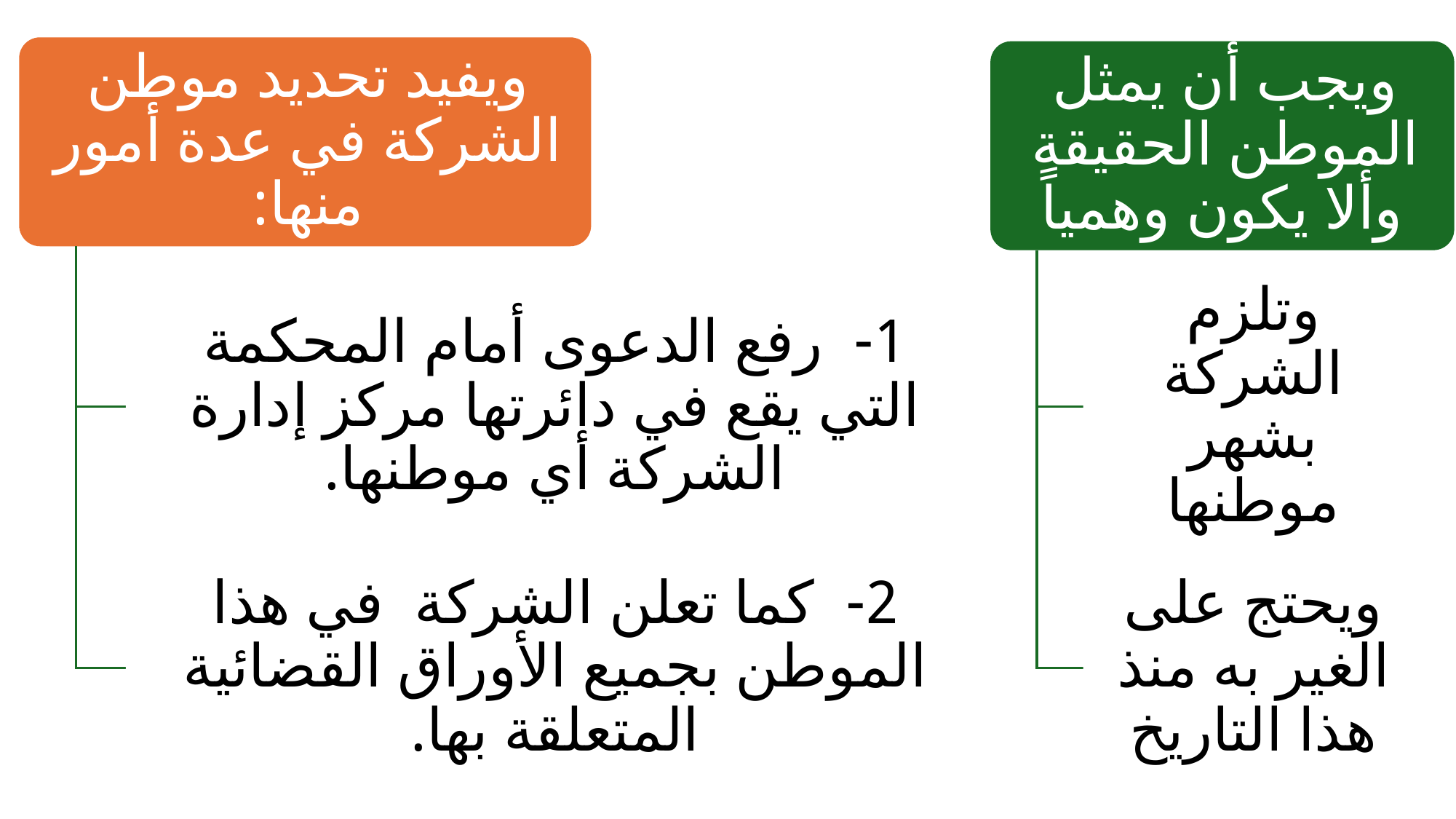

ويفيد تحديد موطن الشركة في عدة أمور منها:
1-  رفع الدعوى أمام المحكمة التي يقع في دائرتها مركز إدارة الشركة أي موطنها.
2-  كما تعلن الشركة  في هذا الموطن بجميع الأوراق القضائية المتعلقة بها.
ويجب أن يمثل الموطن الحقيقة وألا يكون وهمياً
وتلزم الشركة بشهر موطنها
ويحتج على الغير به منذ هذا التاريخ